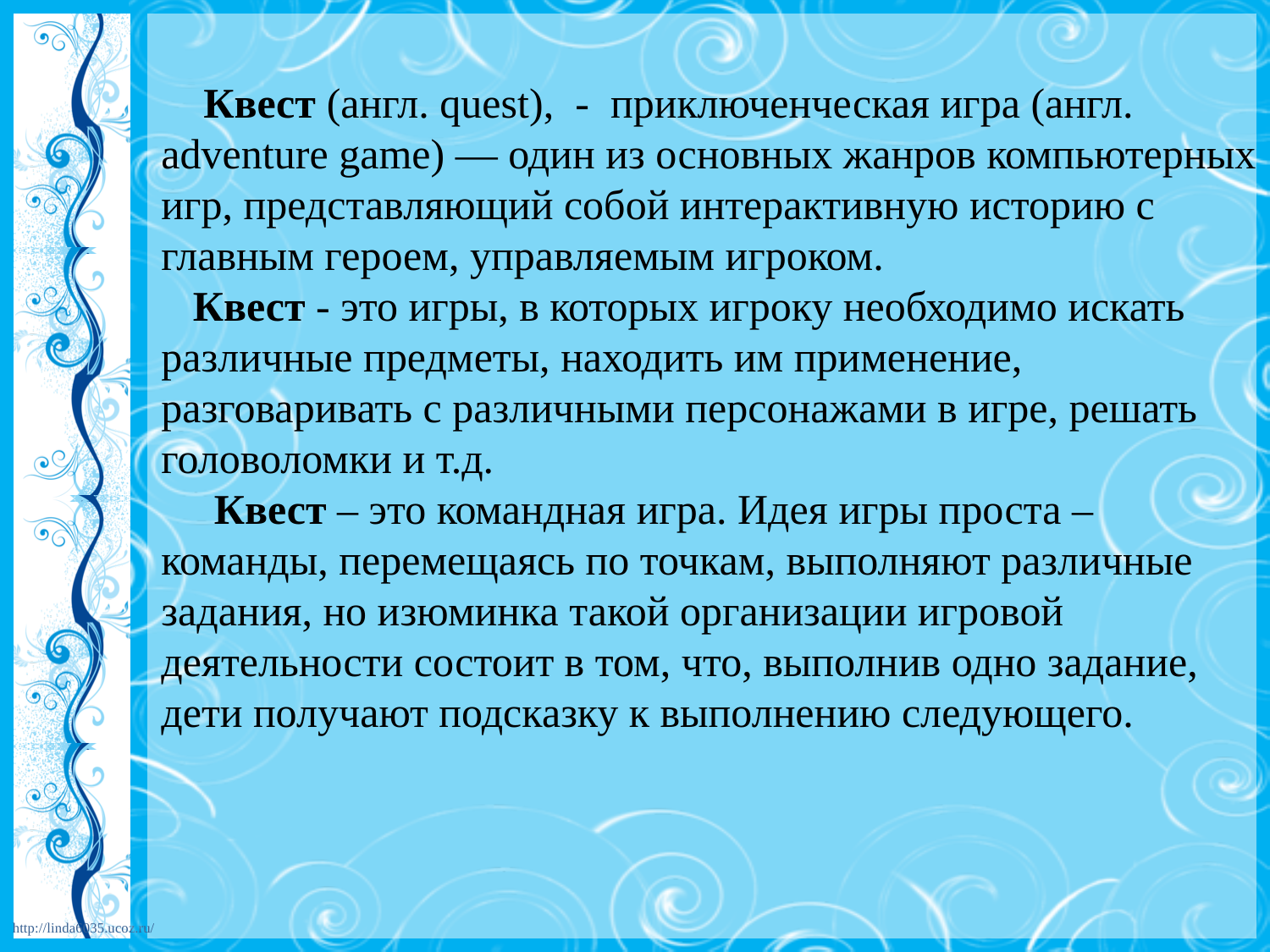

Квест (англ. quest),  -  приключенческая игра (англ. adventure game) — один из основных жанров компьютерных игр, представляющий собой интерактивную историю с главным героем, управляемым игроком.
   Квест - это игры, в которых игроку необходимо искать различные предметы, находить им применение, разговаривать с различными персонажами в игре, решать головоломки и т.д.
     Квест – это командная игра. Идея игры проста – команды, перемещаясь по точкам, выполняют различные задания, но изюминка такой организации игровой деятельности состоит в том, что, выполнив одно задание, дети получают подсказку к выполнению следующего.